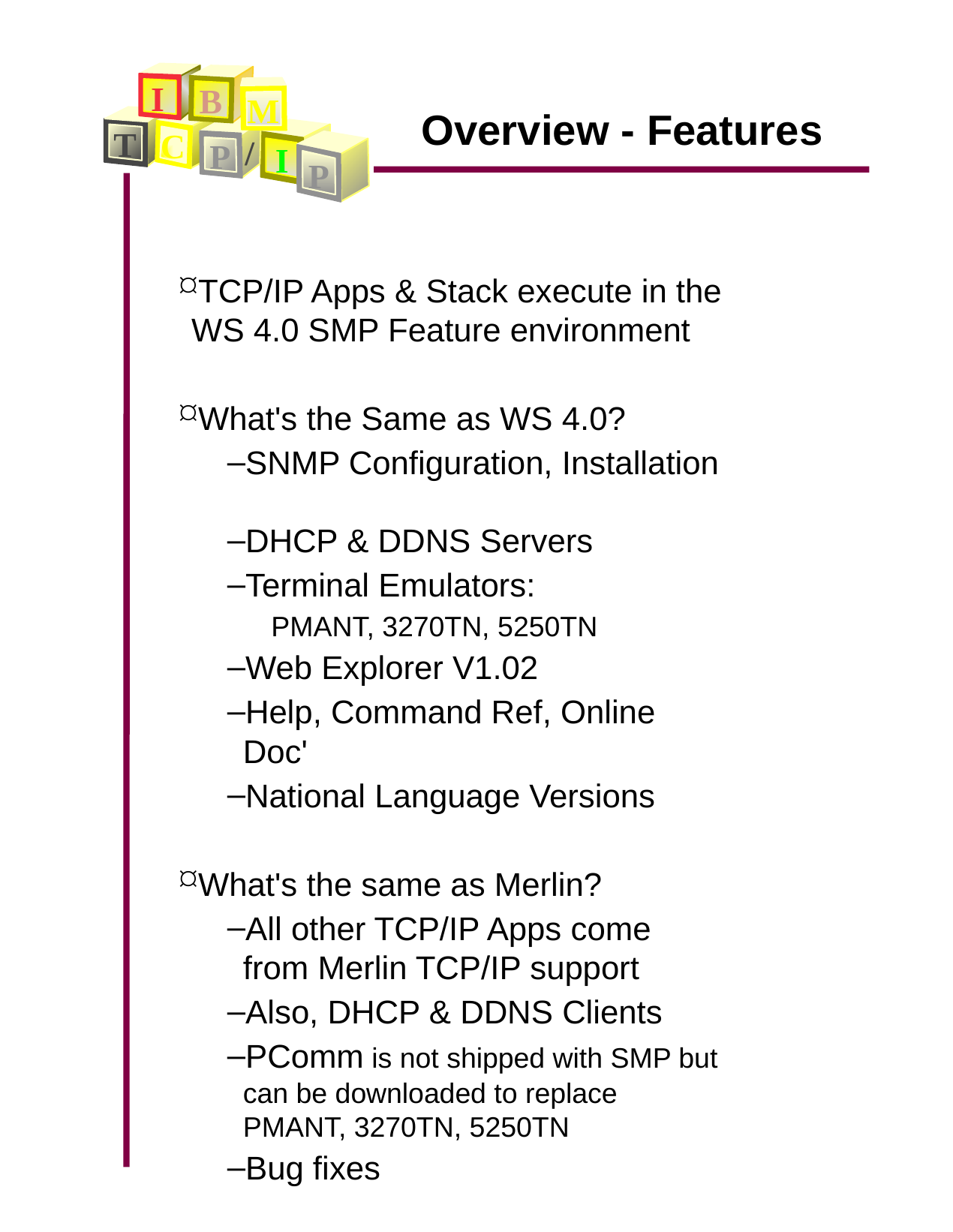

Overview - Features

I

B

M

T
C

/

P

I

P

TCP/IP Apps & Stack execute in the WS 4.0 SMP Feature environment

What's the Same as WS 4.0?
SNMP Configuration, Installation
DHCP & DDNS Servers
Terminal Emulators:
      PMANT, 3270TN, 5250TN
Web Explorer V1.02
Help, Command Ref, Online Doc'
National Language Versions

What's the same as Merlin?
All other TCP/IP Apps come from Merlin TCP/IP support
Also, DHCP & DDNS Clients
PComm is not shipped with SMP but can be downloaded to replace PMANT, 3270TN, 5250TN
Bug fixes